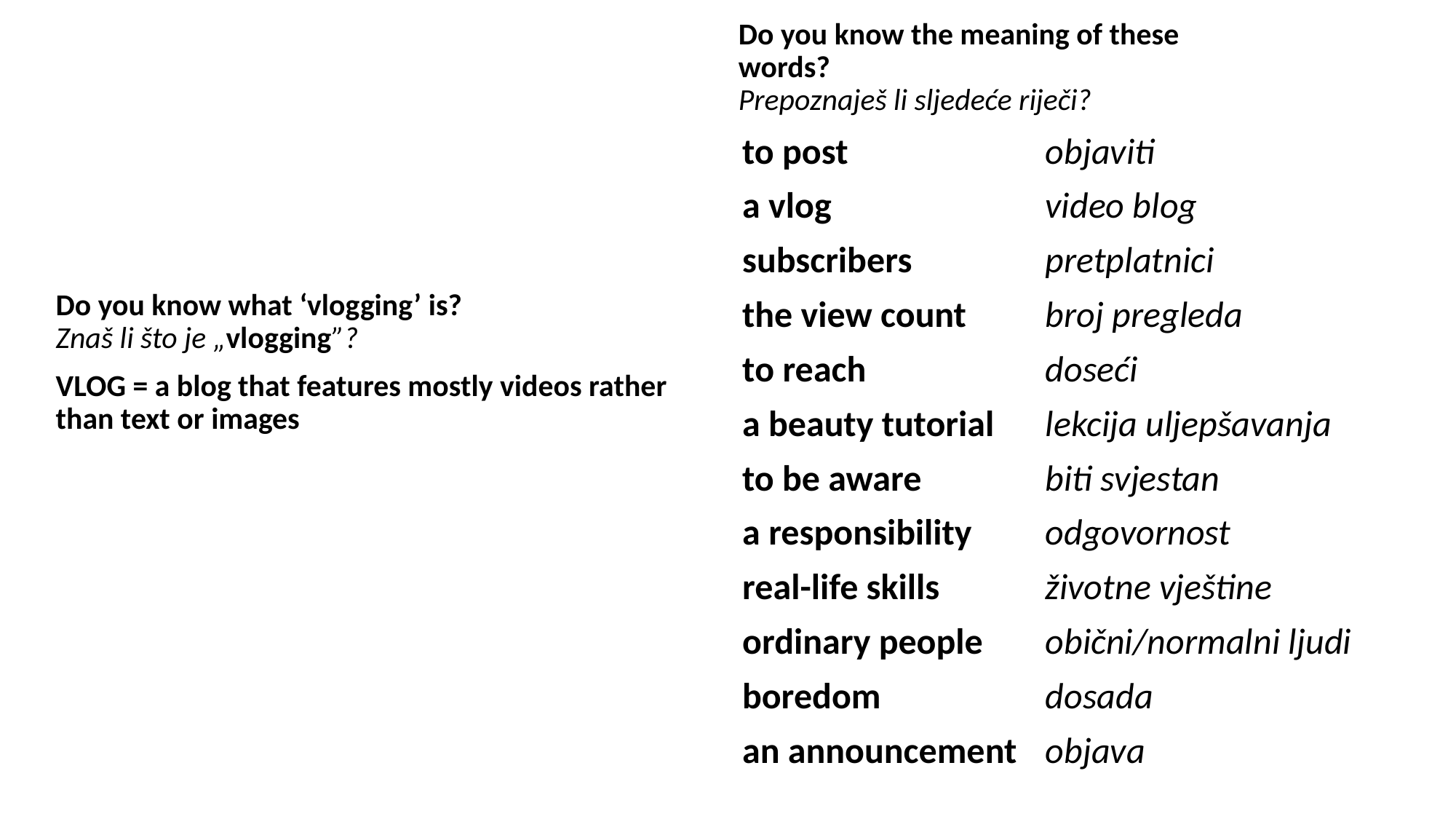

Do you know the meaning of these words?
Prepoznaješ li sljedeće riječi?
to post
a vlog
subscribers
the view count
to reach
a beauty tutorial
to be aware
a responsibility
real-life skills
ordinary people
boredom
an announcement
objaviti
video blog
pretplatnici
broj pregleda
doseći
lekcija uljepšavanja
biti svjestan
odgovornost
životne vještine
obični/normalni ljudi
dosada
objava
Do you know what ‘vlogging’ is?
Znaš li što je „vlogging”?
VLOG = a blog that features mostly videos rather than text or images